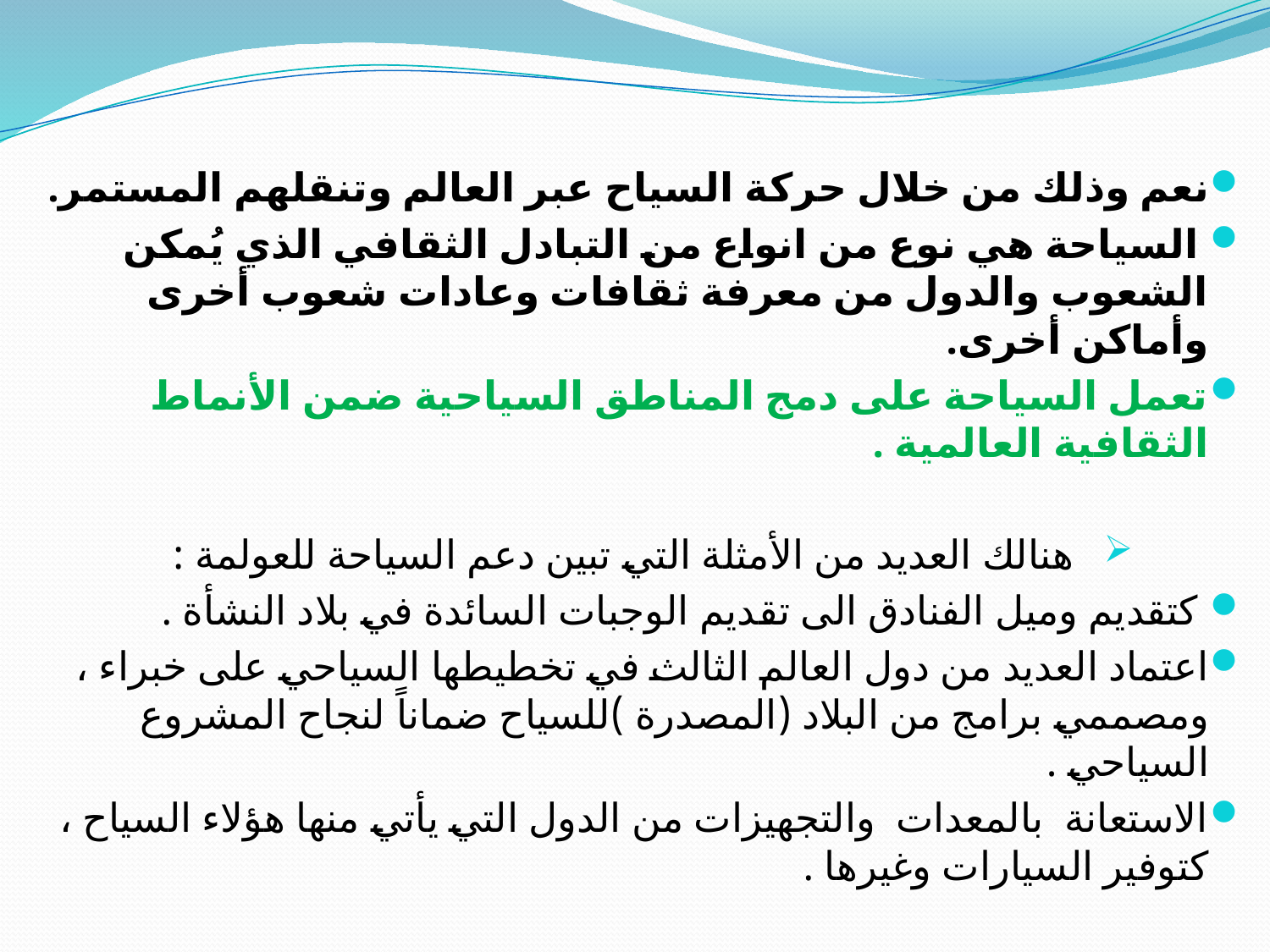

نعم وذلك من خلال حركة السياح عبر العالم وتنقلهم المستمر.
 السياحة هي نوع من انواع من التبادل الثقافي الذي يُمكن الشعوب والدول من معرفة ثقافات وعادات شعوب أخرى وأماكن أخرى.
تعمل السياحة على دمج المناطق السياحية ضمن الأنماط الثقافية العالمية .

هنالك العديد من الأمثلة التي تبين دعم السياحة للعولمة :
 كتقديم وميل الفنادق الى تقديم الوجبات السائدة في بلاد النشأة .
اعتماد العديد من دول العالم الثالث في تخطيطها السياحي على خبراء ، ومصممي برامج من البلاد (المصدرة )للسياح ضماناً لنجاح المشروع السياحي .
الاستعانة  بالمعدات  والتجهيزات من الدول التي يأتي منها هؤلاء السياح ، كتوفير السيارات وغيرها .